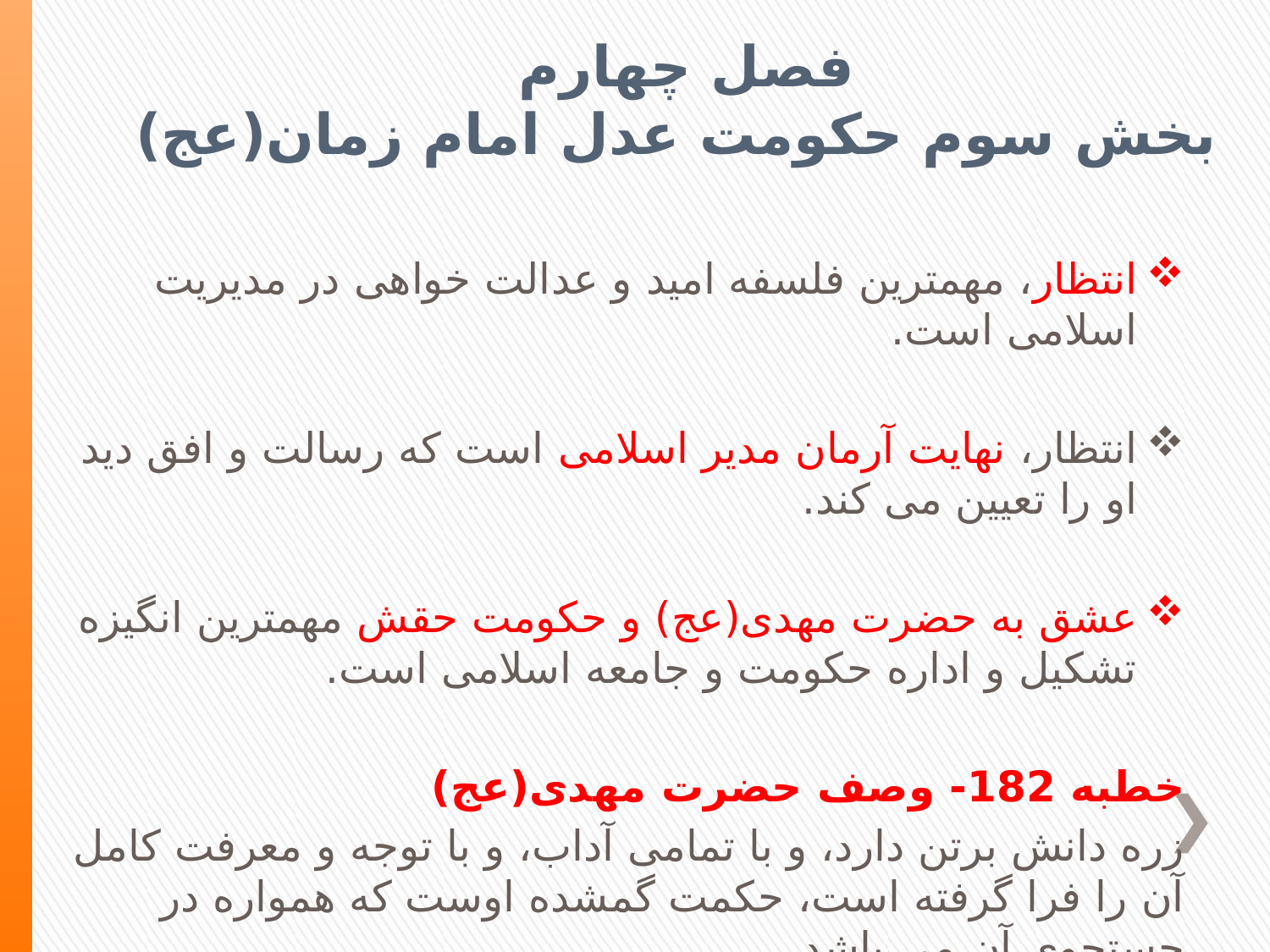

انتظار، مهمترین فلسفه امید و عدالت خواهی در مدیریت اسلامی است.

انتظار، نهایت آرمان مدیر اسلامی است که رسالت و افق دید او را تعیین می کند.

عشق به حضرت مهدی(عج) و حکومت حقش مهمترین انگیزه تشکیل و اداره حکومت و جامعه اسلامی است.

خطبه 182- وصف حضرت مهدی(عج)
زره دانش برتن دارد، و با تمامی آداب، و با توجه و معرفت کامل آن را فرا گرفته است، حکمت گمشده اوست که همواره در جستجوی آن می باشد.

# فصل چهارم بخش سوم حکومت عدل امام زمان(عج)